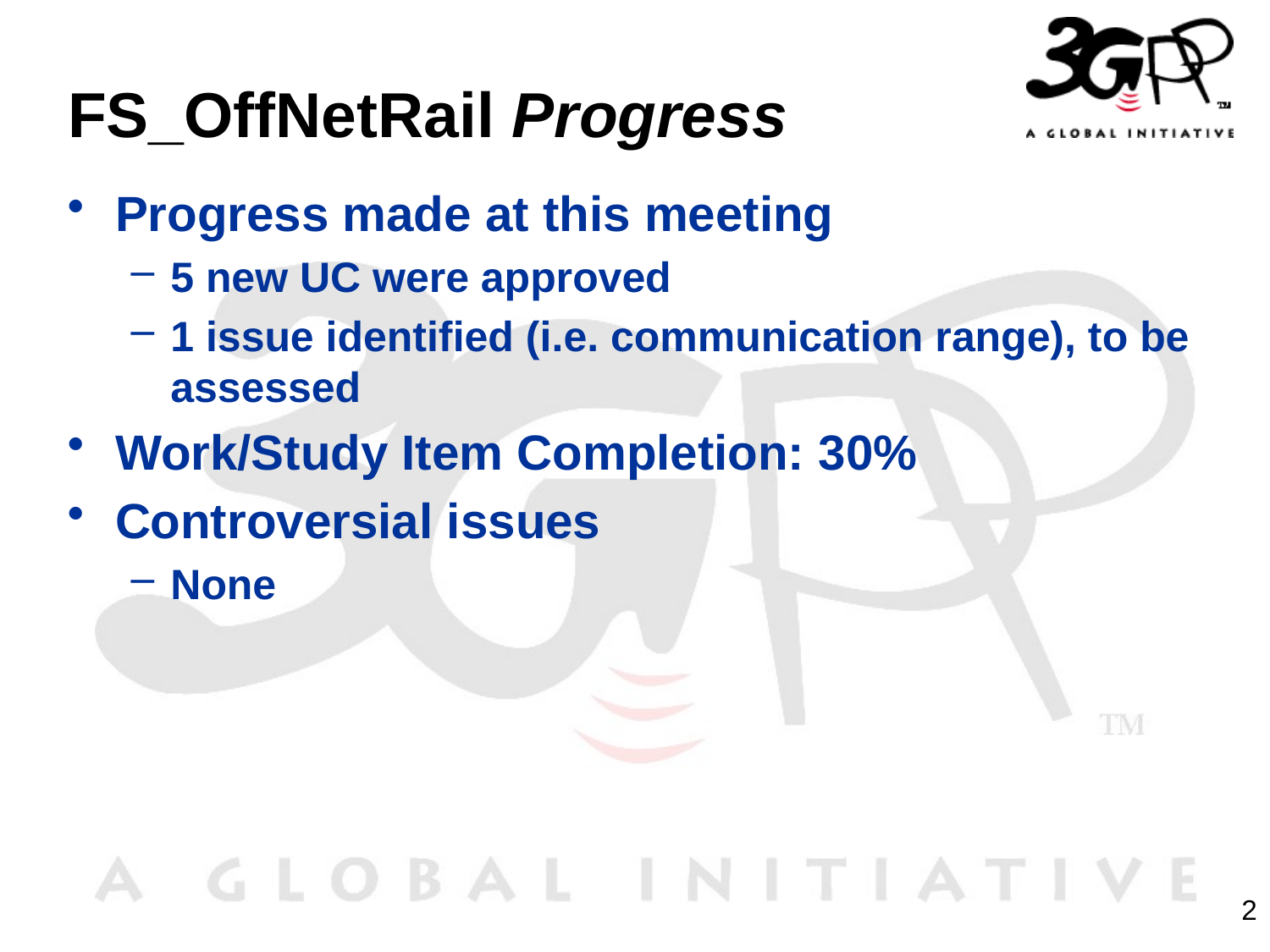

# FS_OffNetRail Progress
Progress made at this meeting
5 new UC were approved
1 issue identified (i.e. communication range), to be assessed
Work/Study Item Completion: 30%
Controversial issues
None
2